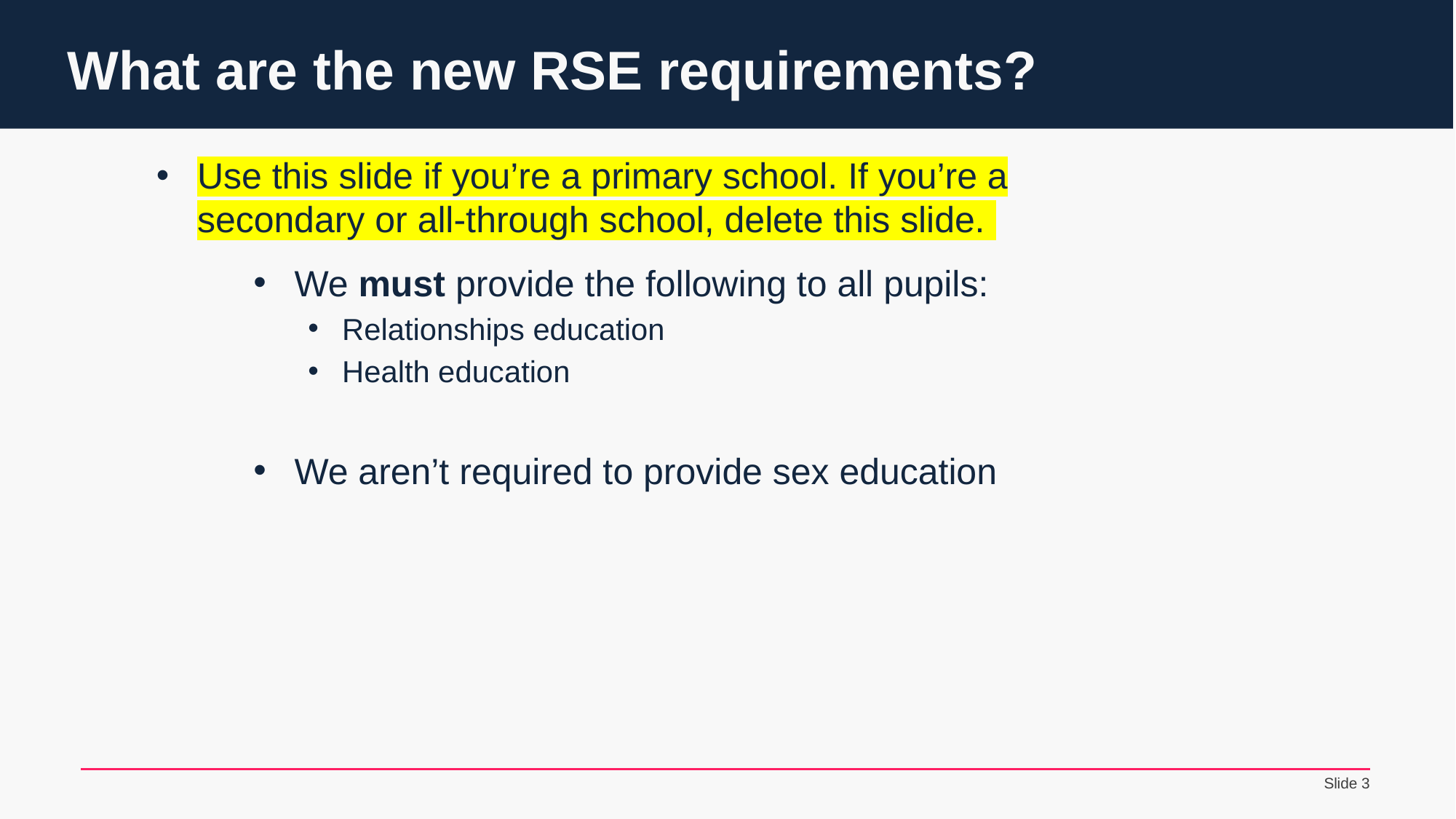

# What are the new RSE requirements?
Use this slide if you’re a primary school. If you’re a secondary or all-through school, delete this slide.

We must provide the following to all pupils:
Relationships education
Health education
We aren’t required to provide sex education
 Slide 3